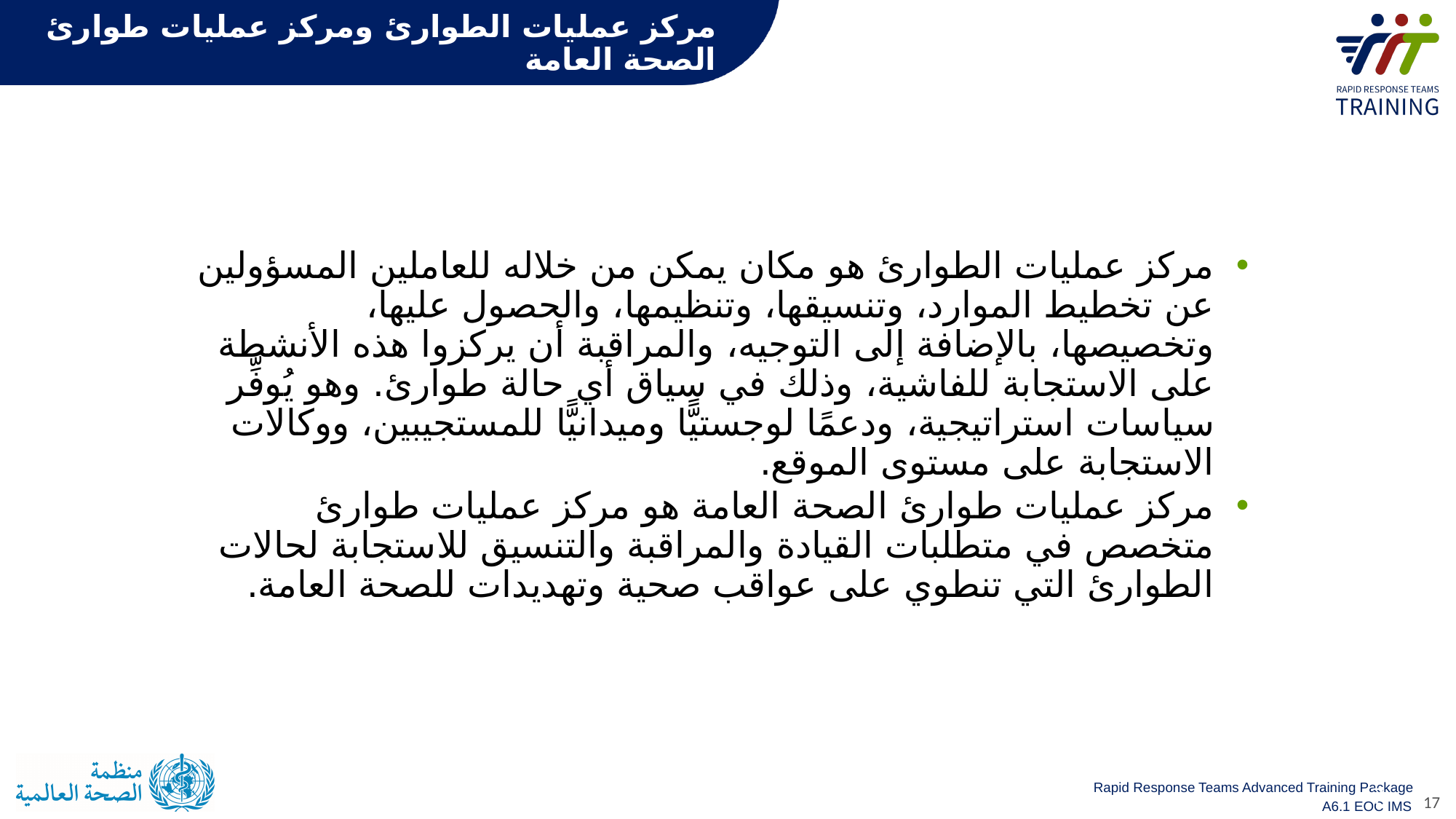

مركز عمليات الطوارئ ومركز عمليات طوارئ الصحة العامة
مركز عمليات الطوارئ هو مكان يمكن من خلاله للعاملين المسؤولين عن تخطيط الموارد، وتنسيقها، وتنظيمها، والحصول عليها، وتخصيصها، بالإضافة إلى التوجيه، والمراقبة أن يركزوا هذه الأنشطة على الاستجابة للفاشية، وذلك في سياق أي حالة طوارئ. وهو يُوفِّر سياسات استراتيجية، ودعمًا لوجستيًّا وميدانيًّا للمستجيبين، ووكالات الاستجابة على مستوى الموقع.
مركز عمليات طوارئ الصحة العامة هو مركز عمليات طوارئ متخصص في متطلبات القيادة والمراقبة والتنسيق للاستجابة لحالات الطوارئ التي تنطوي على عواقب صحية وتهديدات للصحة العامة.
17